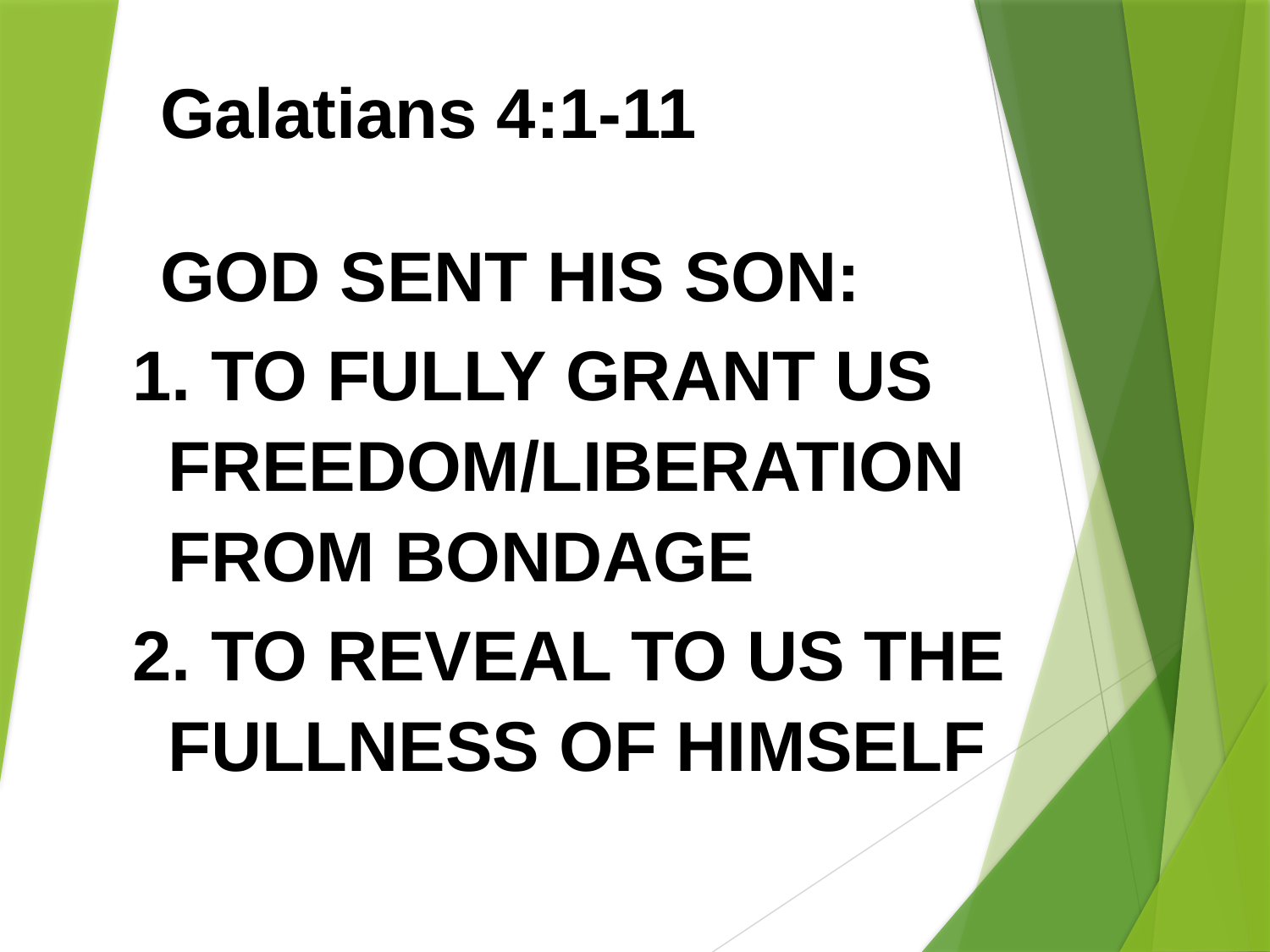

Galatians 4:1-11

GOD SENT HIS SON:
 TO FULLY GRANT US FREEDOM/LIBERATION FROM BONDAGE
 TO REVEAL TO US THE FULLNESS OF HIMSELF